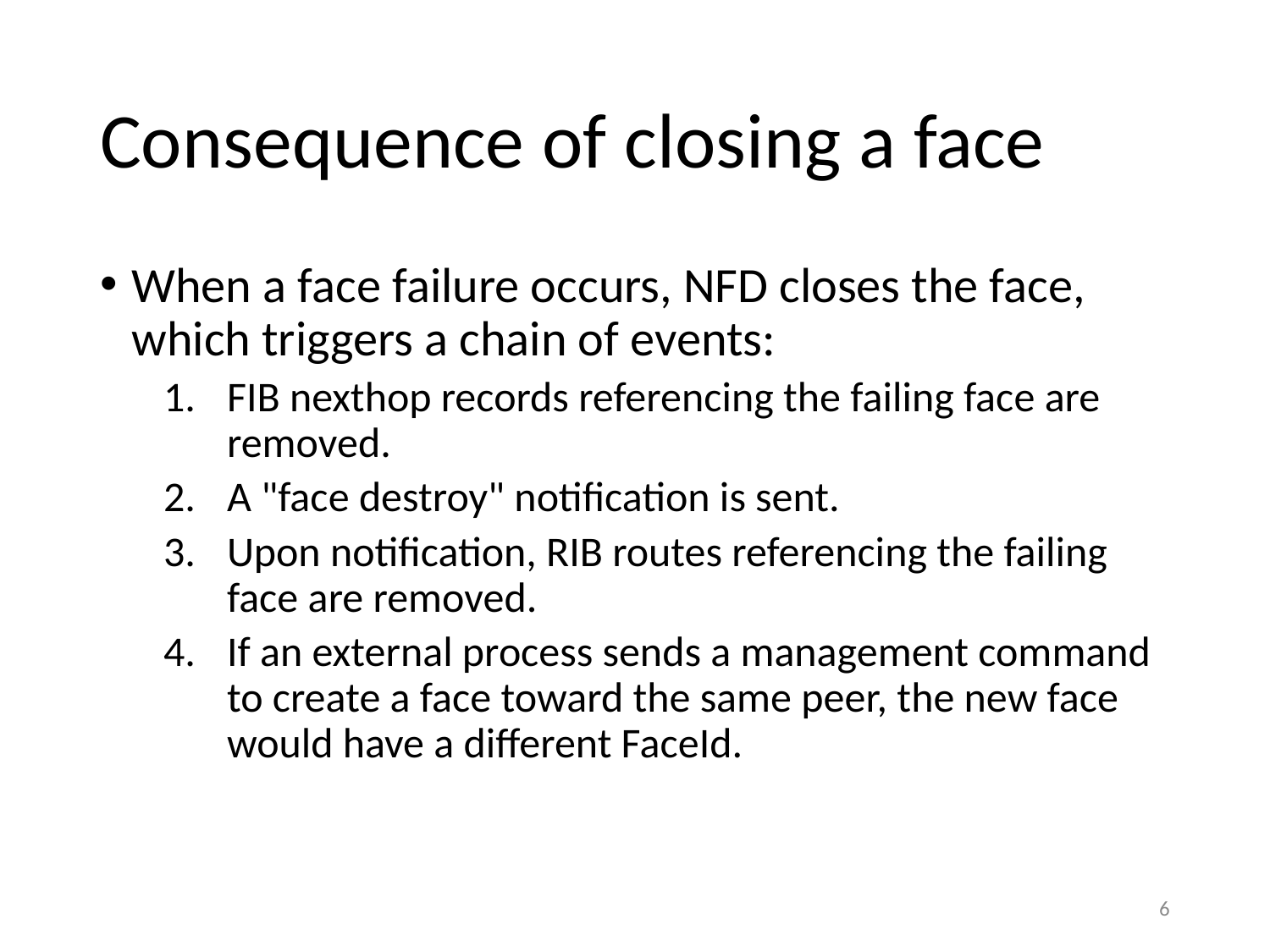

# Consequence of closing a face
When a face failure occurs, NFD closes the face, which triggers a chain of events:
FIB nexthop records referencing the failing face are removed.
A "face destroy" notification is sent.
Upon notification, RIB routes referencing the failing face are removed.
If an external process sends a management command to create a face toward the same peer, the new face would have a different FaceId.
6